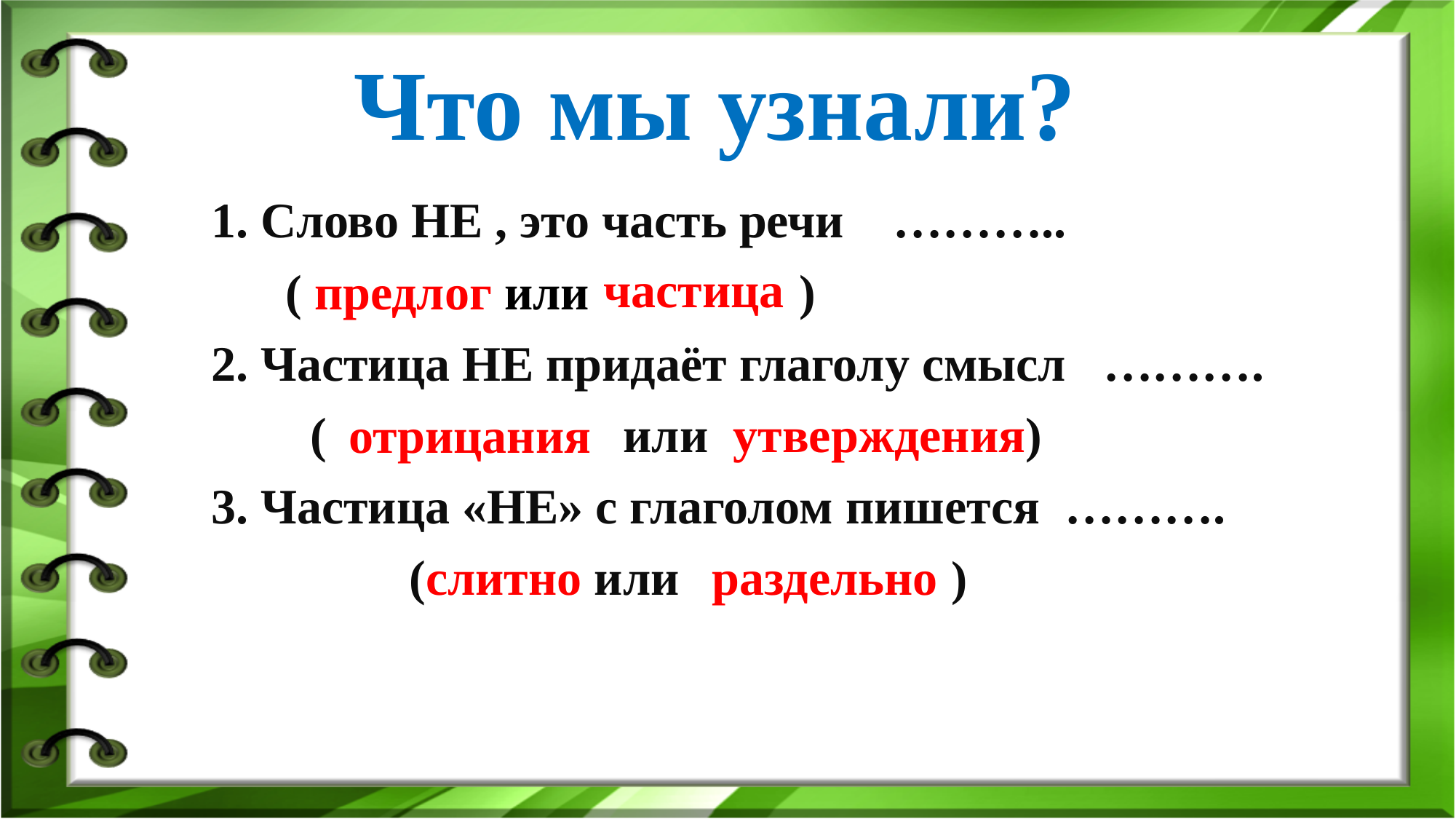

# Что мы узнали?
1. Слово НЕ , это часть речи    ………..
      ( предлог или                 )
2. Частица НЕ придаёт глаголу смысл   ……….
        (                        или  утверждения)
3. Частица «НЕ» с глаголом пишется  ……….
                (слитно или                      )

частица
отрицания
раздельно